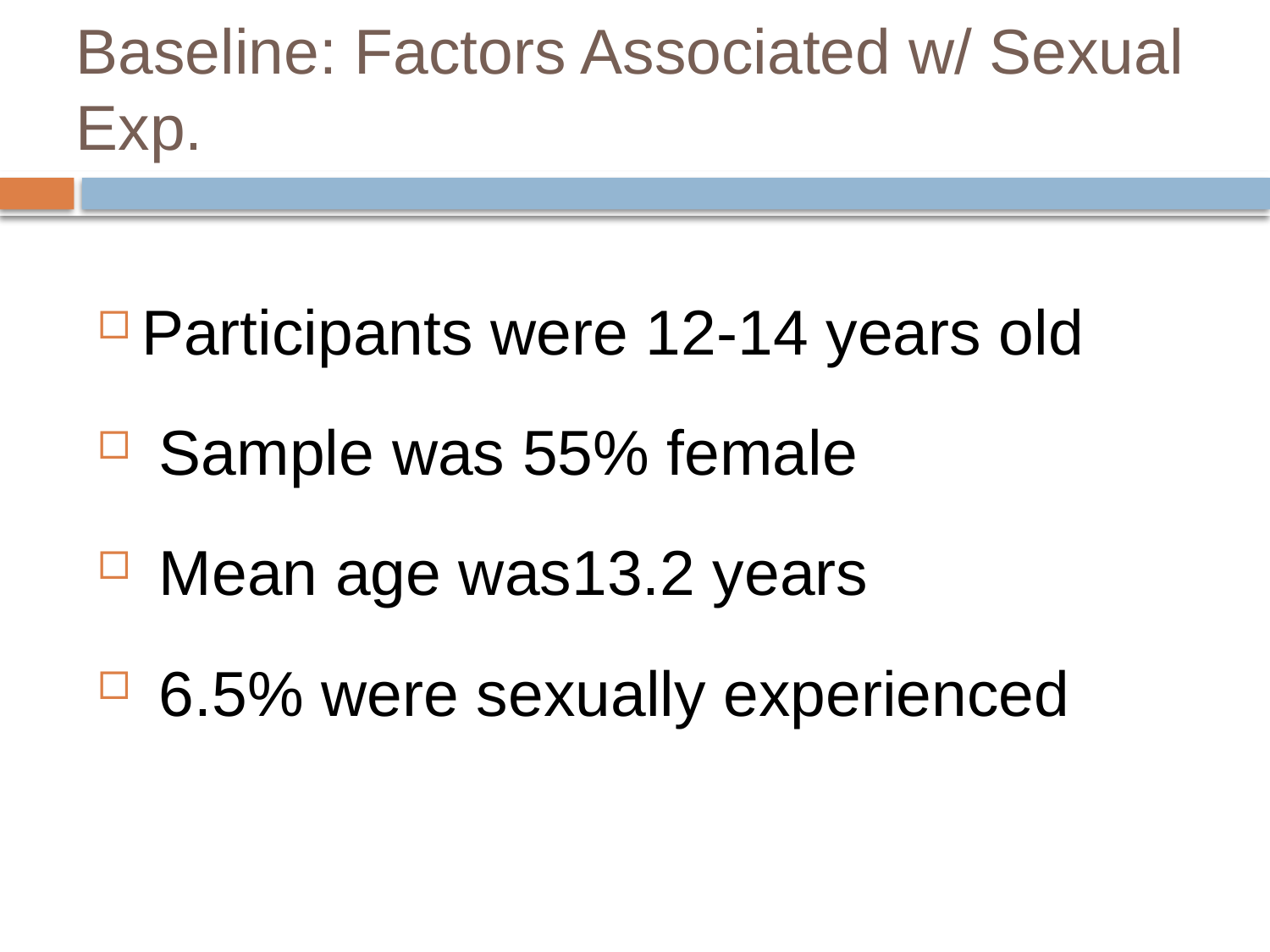

# Baseline: Factors Associated w/ Sexual Exp.
Participants were 12-14 years old
 Sample was 55% female
 Mean age was13.2 years
 6.5% were sexually experienced